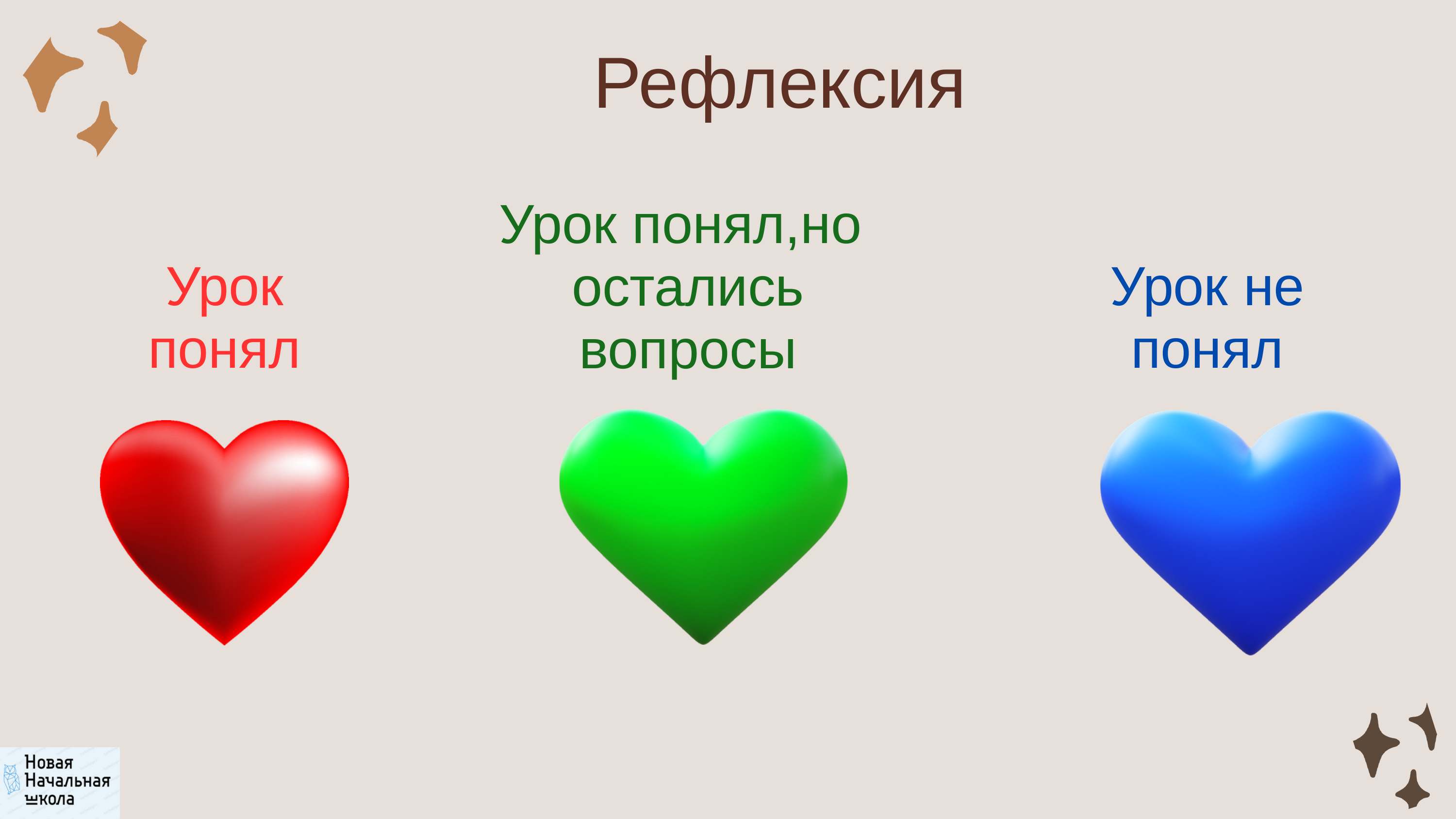

Рефлексия
Урок понял,но
остались вопросы
Урок понял
Урок не понял